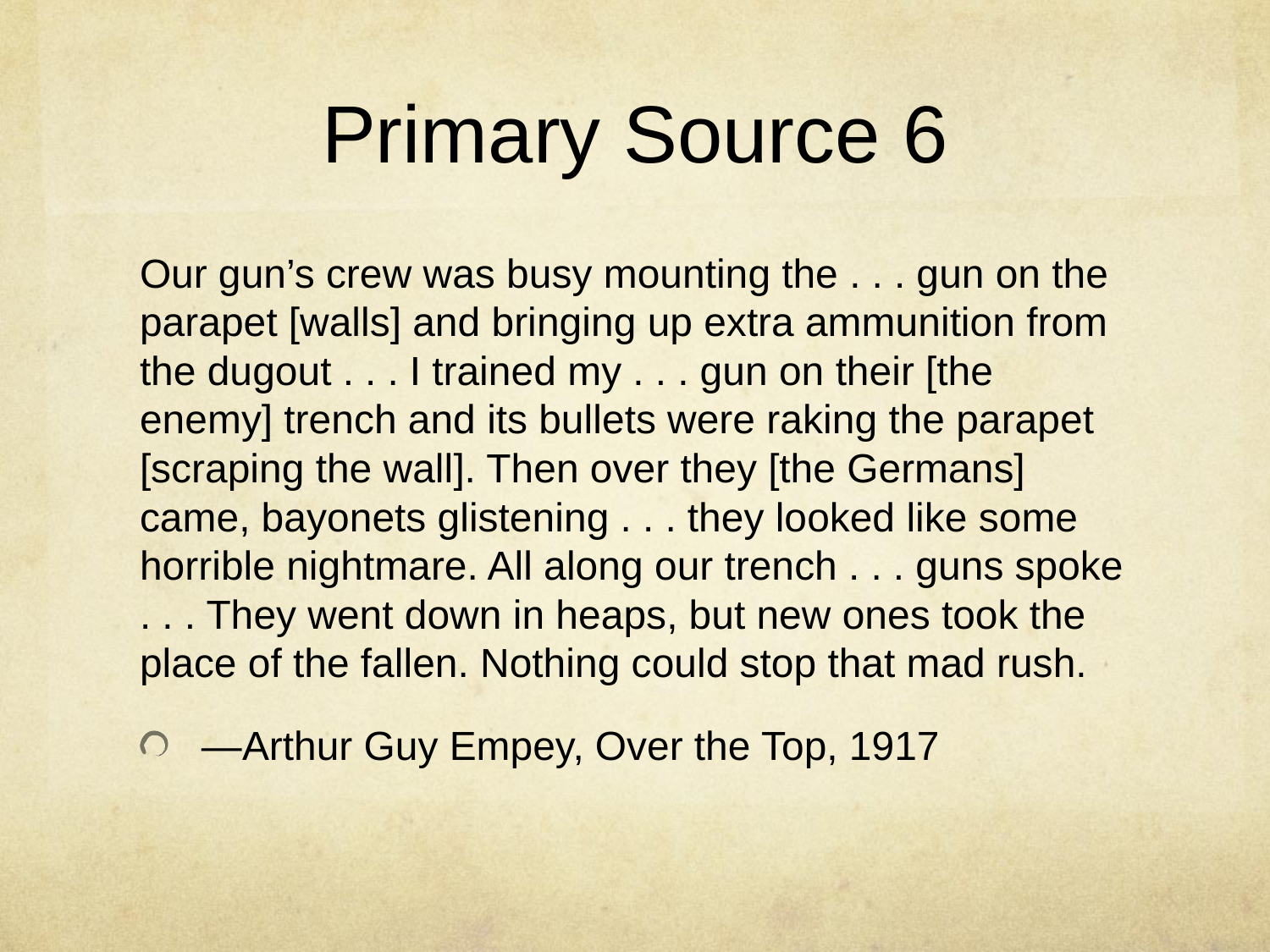

# Primary Source 6
Our gun’s crew was busy mounting the . . . gun on the parapet [walls] and bringing up extra ammunition from the dugout . . . I trained my . . . gun on their [the enemy] trench and its bullets were raking the parapet [scraping the wall]. Then over they [the Germans] came, bayonets glistening . . . they looked like some horrible nightmare. All along our trench . . . guns spoke . . . They went down in heaps, but new ones took the place of the fallen. Nothing could stop that mad rush.
—Arthur Guy Empey, Over the Top, 1917